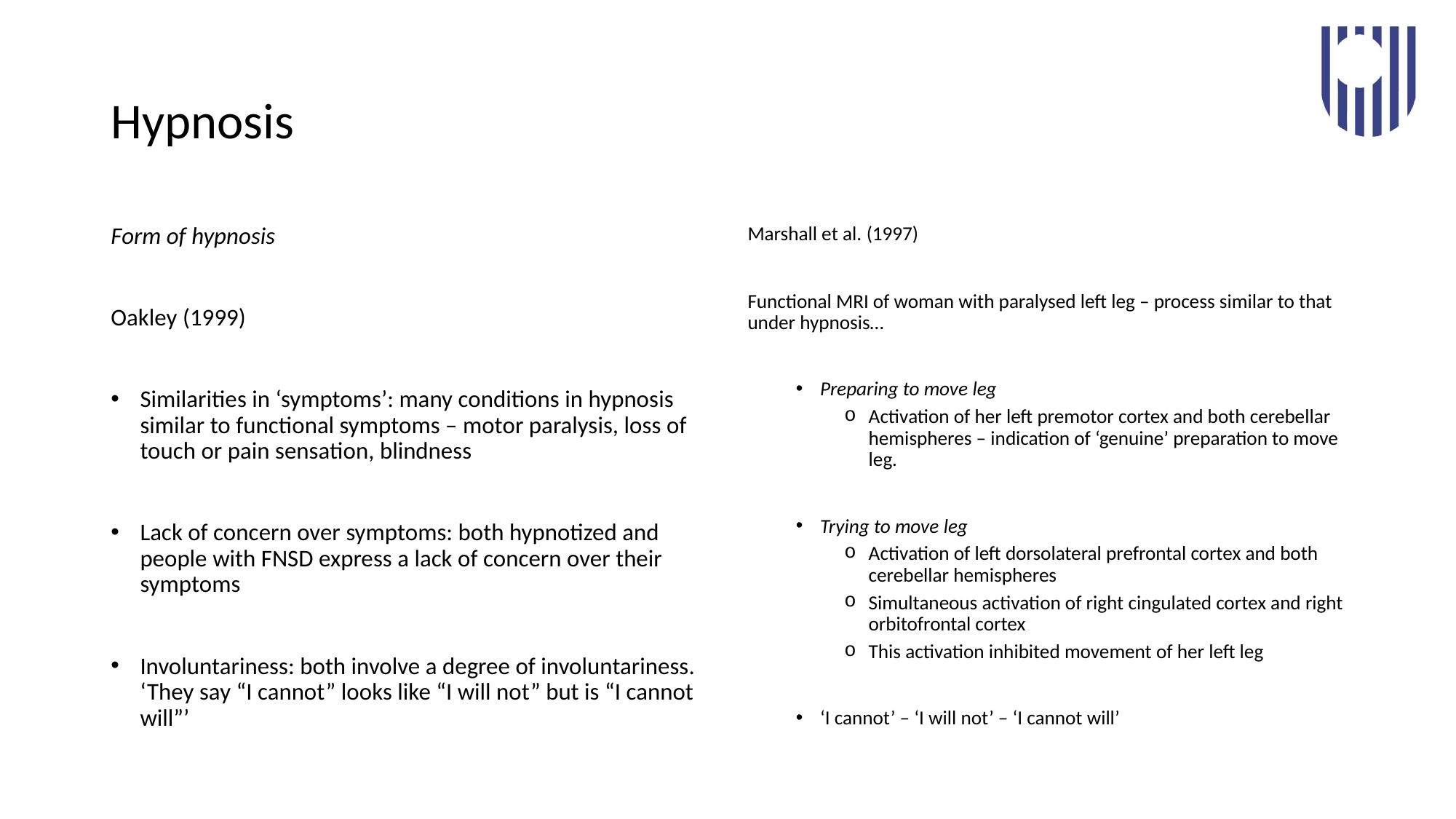

# Hypnosis
Form of hypnosis

Oakley (1999)

Similarities in ‘symptoms’: many conditions in hypnosis similar to functional symptoms – motor paralysis, loss of touch or pain sensation, blindness

Lack of concern over symptoms: both hypnotized and people with FNSD express a lack of concern over their symptoms

Involuntariness: both involve a degree of involuntariness. ‘They say “I cannot” looks like “I will not” but is “I cannot will”’

Marshall et al. (1997)

Functional MRI of woman with paralysed left leg – process similar to that under hypnosis…

Preparing to move leg
Activation of her left premotor cortex and both cerebellar hemispheres – indication of ‘genuine’ preparation to move leg.

Trying to move leg
Activation of left dorsolateral prefrontal cortex and both cerebellar hemispheres
Simultaneous activation of right cingulated cortex and right orbitofrontal cortex
This activation inhibited movement of her left leg

‘I cannot’ – ‘I will not’ – ‘I cannot will’